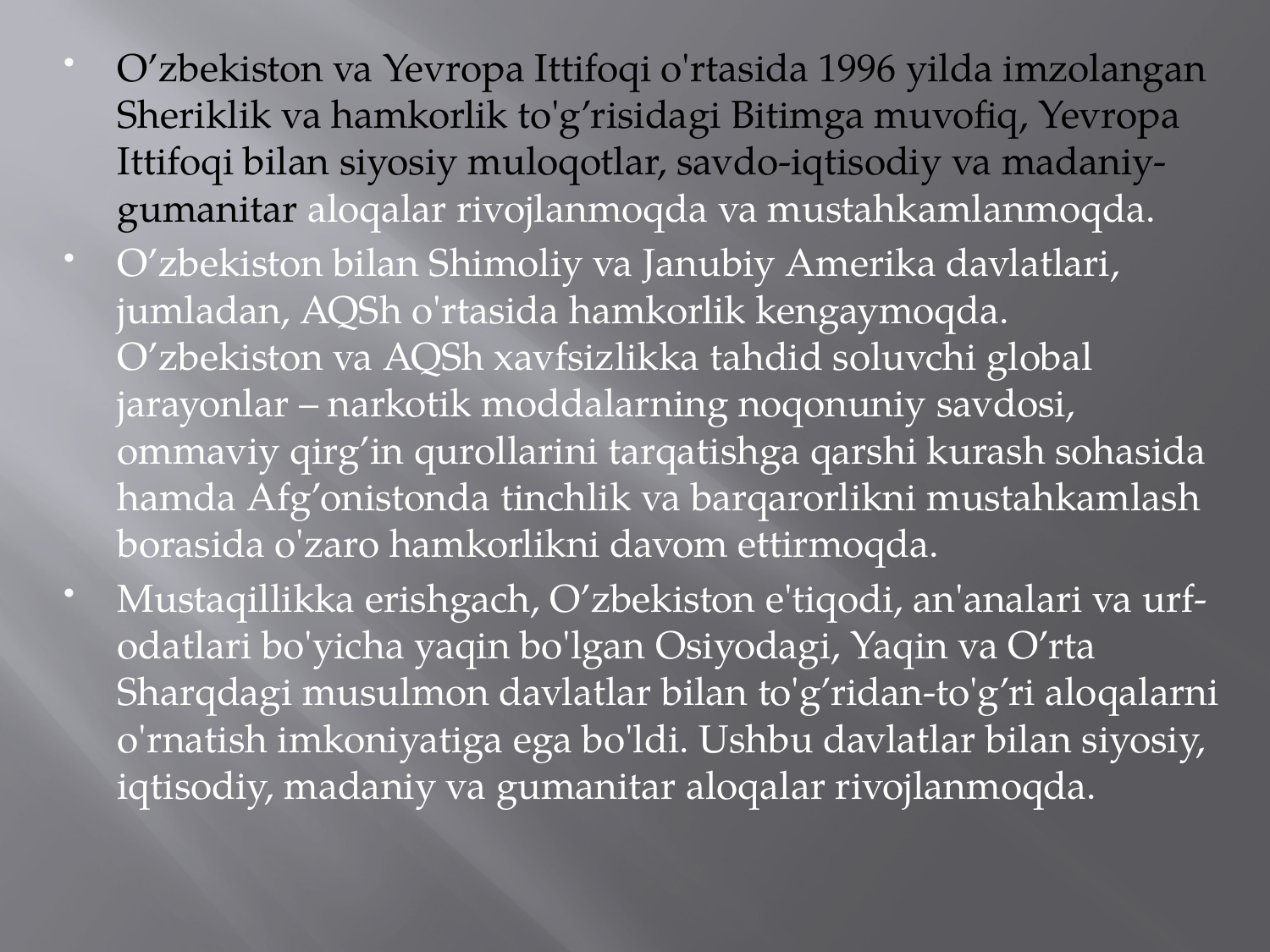

O’zbekiston va Yevropa Ittifoqi o'rtasida 1996 yilda imzolangan Sheriklik va hamkorlik to'g’risidagi Bitimga muvofiq, Yevropa Ittifoqi bilan siyosiy muloqotlar, savdo-iqtisodiy va madaniy-gumanitar aloqalar rivojlanmoqda va mustahkamlanmoqda.
O’zbekiston bilan Shimoliy va Janubiy Amerika davlatlari, jumladan, AQSh o'rtasida hamkorlik kengaymoqda. O’zbekiston va AQSh xavfsizlikka tahdid soluvchi global jarayonlar – narkotik moddalarning noqonuniy savdosi, ommaviy qirg’in qurollarini tarqatishga qarshi kurash sohasida hamda Afg’onistonda tinchlik va barqarorlikni mustahkamlash borasida o'zaro hamkorlikni davom ettirmoqda.
Mustaqillikka erishgach, O’zbekiston e'tiqodi, an'analari va urf-odatlari bo'yicha yaqin bo'lgan Osiyodagi, Yaqin va O’rta Sharqdagi musulmon davlatlar bilan to'g’ridan-to'g’ri aloqalarni o'rnatish imkoniyatiga ega bo'ldi. Ushbu davlatlar bilan siyosiy, iqtisodiy, madaniy va gumanitar aloqalar rivojlanmoqda.